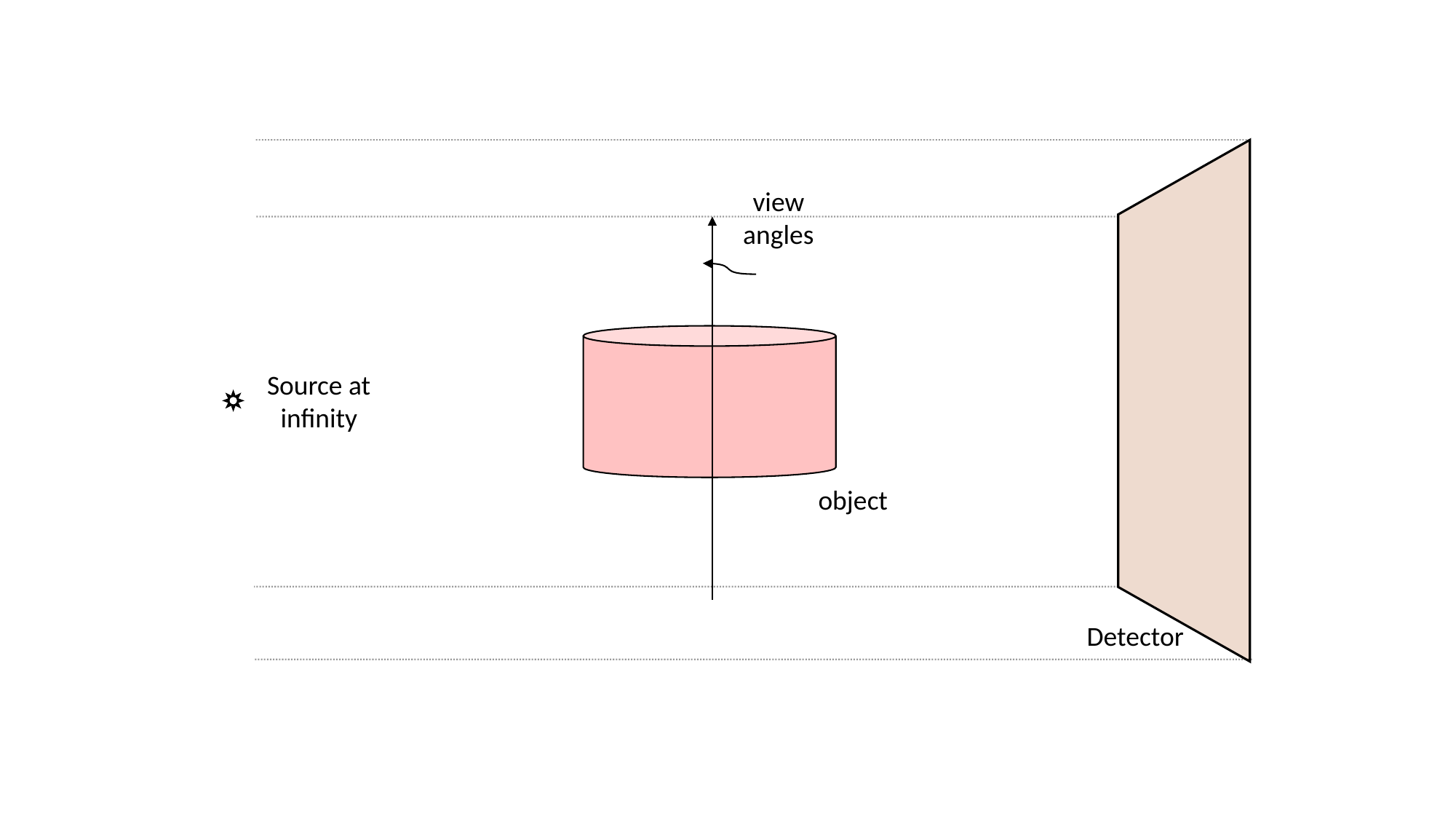

view angles

Source at infinity

object
Detector